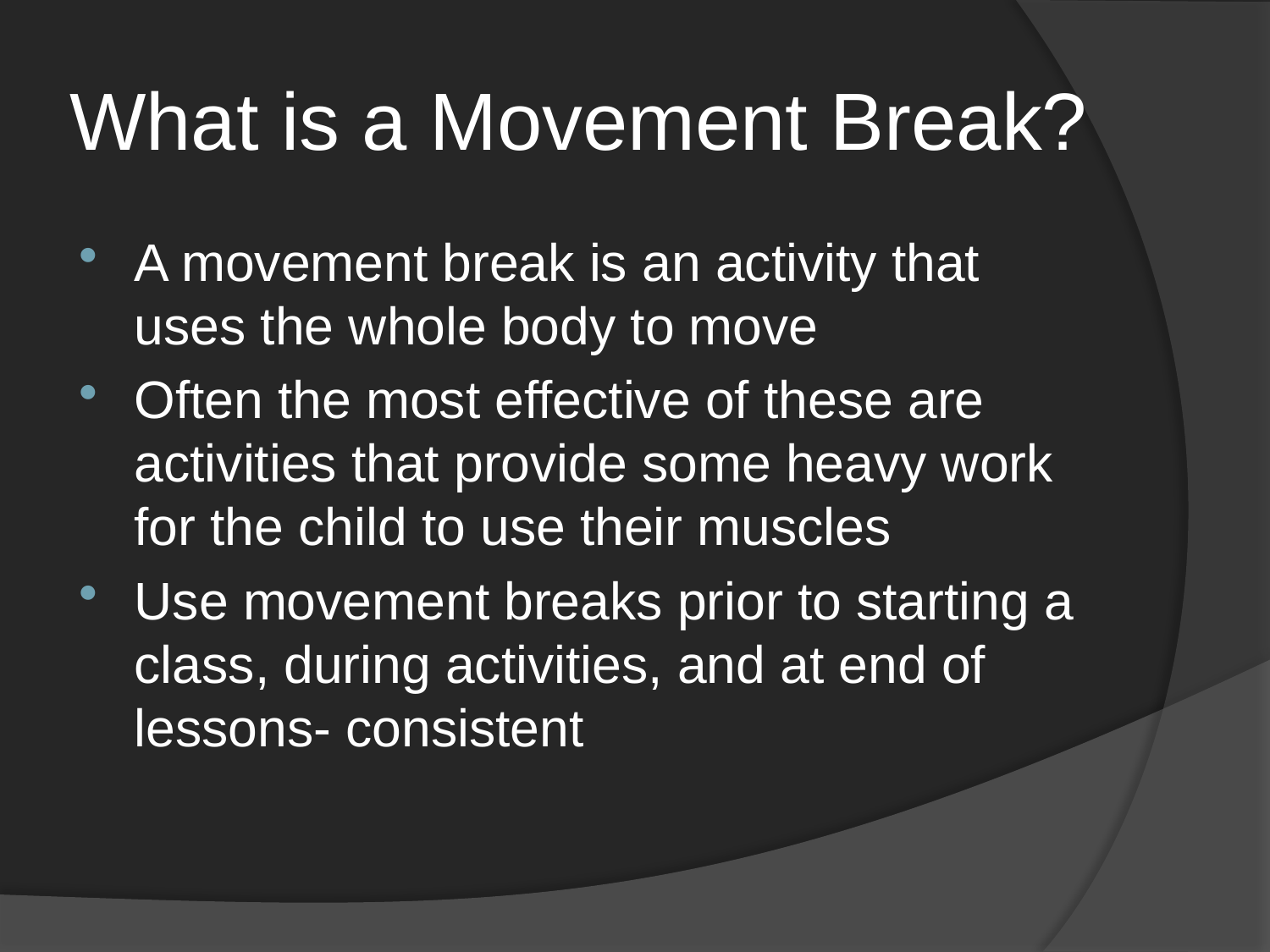

# What is a Movement Break?
A movement break is an activity that uses the whole body to move
Often the most effective of these are activities that provide some heavy work for the child to use their muscles
Use movement breaks prior to starting a class, during activities, and at end of lessons- consistent